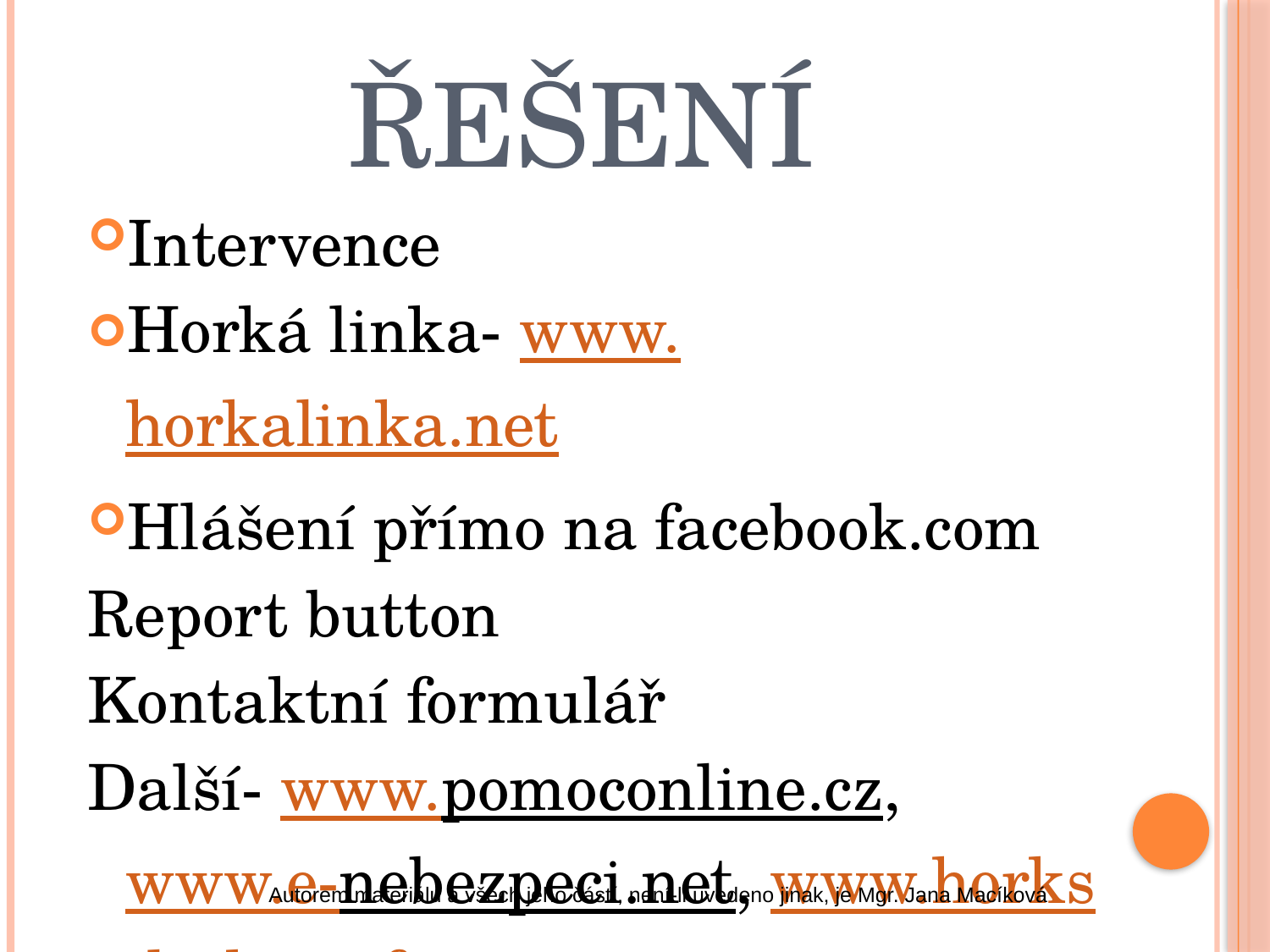

# řešení
Intervence
Horká linka- www.horkalinka.net
Hlášení přímo na facebook.com
Report button
Kontaktní formulář
Další- www.pomoconline.cz, www.e-nebezpeci.net, www.horks-linka.saferinternet.cz

Autorem materiálu a všech jeho částí, není-li uvedeno jinak, je Mgr. Jana Macíková